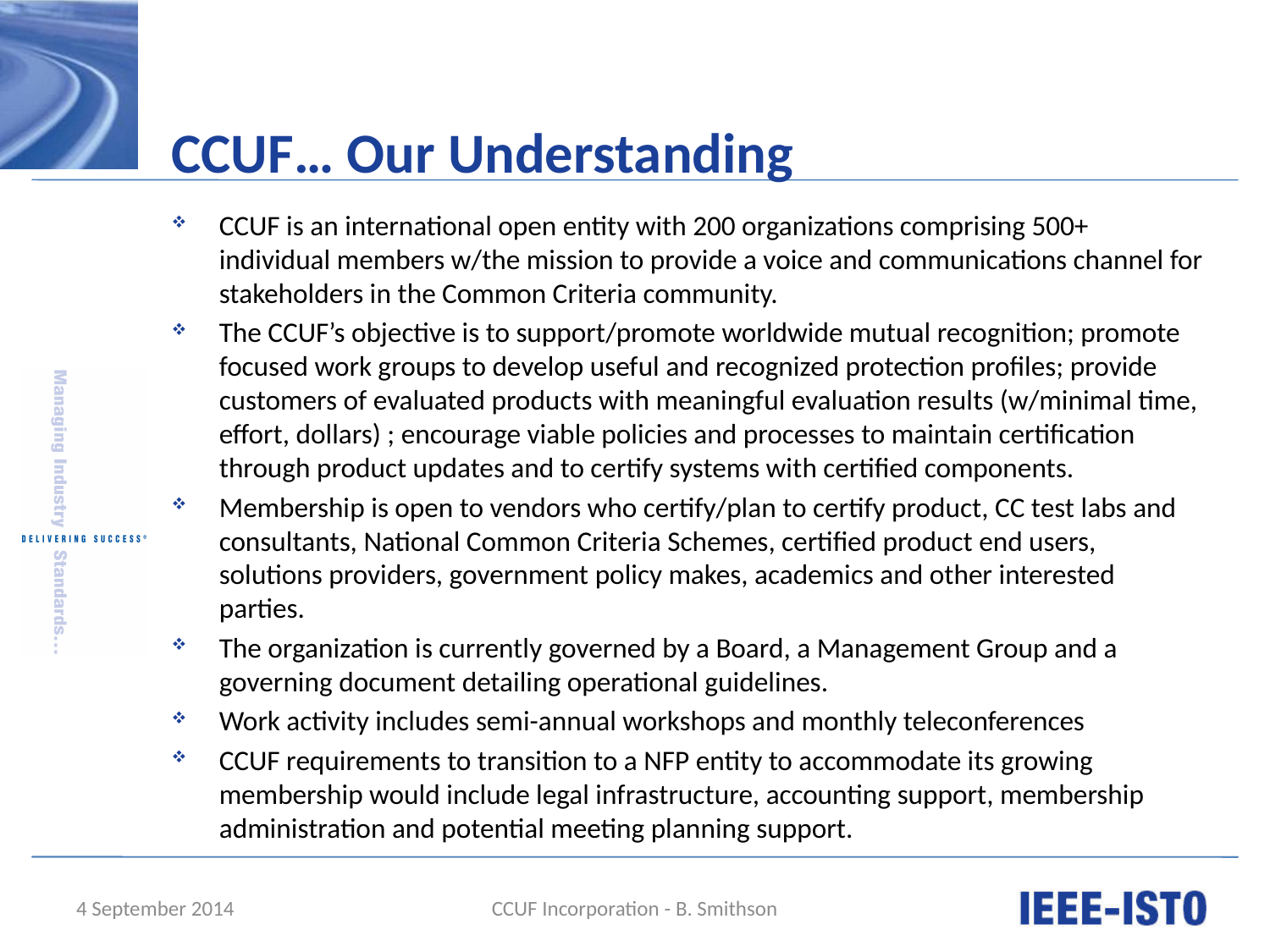

# CCUF… Our Understanding
CCUF is an international open entity with 200 organizations comprising 500+ individual members w/the mission to provide a voice and communications channel for stakeholders in the Common Criteria community.
The CCUF’s objective is to support/promote worldwide mutual recognition; promote focused work groups to develop useful and recognized protection profiles; provide customers of evaluated products with meaningful evaluation results (w/minimal time, effort, dollars) ; encourage viable policies and processes to maintain certification through product updates and to certify systems with certified components.
Membership is open to vendors who certify/plan to certify product, CC test labs and consultants, National Common Criteria Schemes, certified product end users, solutions providers, government policy makes, academics and other interested parties.
The organization is currently governed by a Board, a Management Group and a governing document detailing operational guidelines.
Work activity includes semi-annual workshops and monthly teleconferences
CCUF requirements to transition to a NFP entity to accommodate its growing membership would include legal infrastructure, accounting support, membership administration and potential meeting planning support.

4 September 2014
CCUF Incorporation - B. Smithson